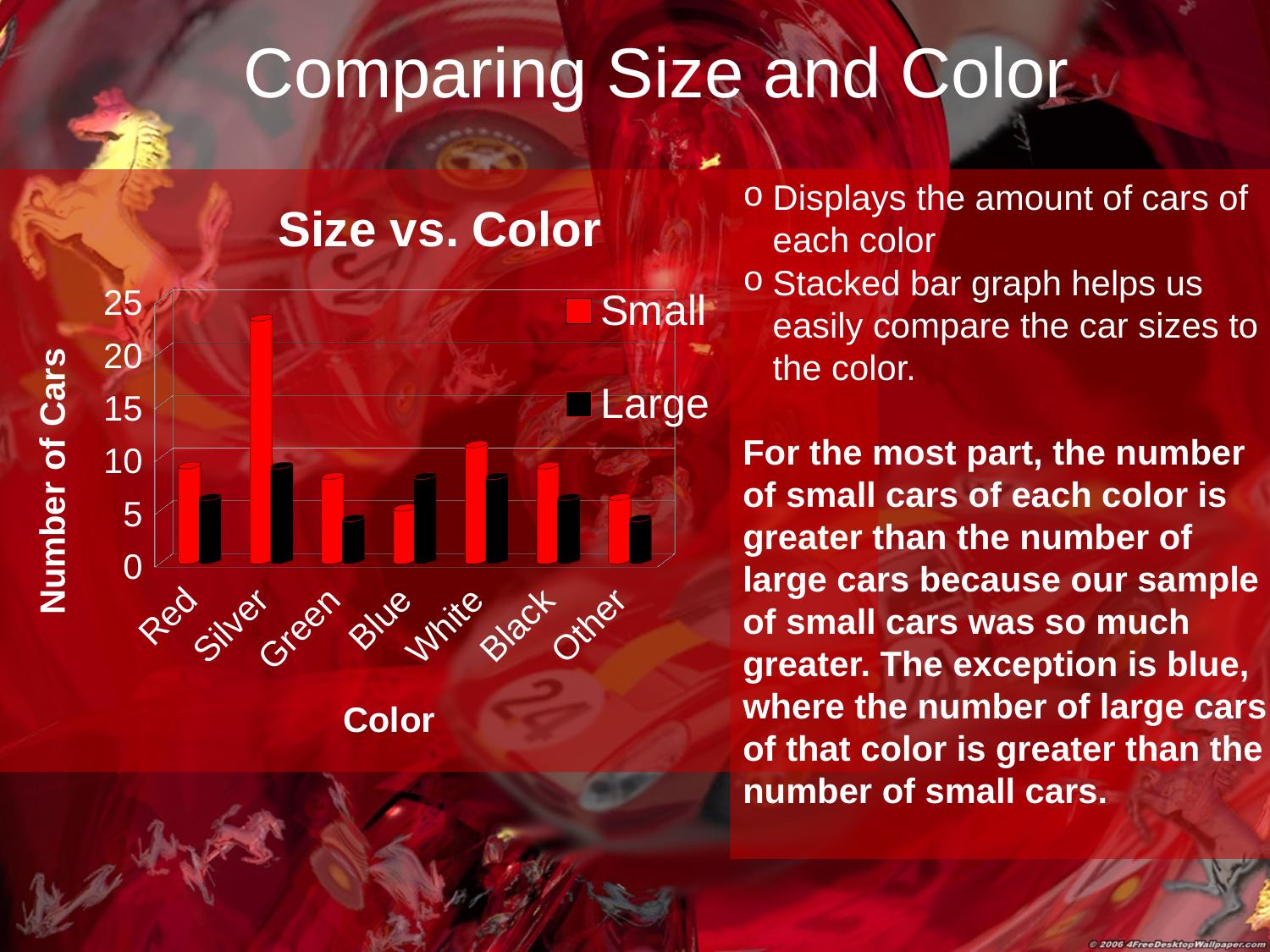

Comparing Size and Color

[unsupported chart]

Displays the amount of cars of each color
Stacked bar graph helps us easily compare the car sizes to the color.

For the most part, the number of small cars of each color is greater than the number of large cars because our sample of small cars was so much greater. The exception is blue, where the number of large cars of that color is greater than the number of small cars.